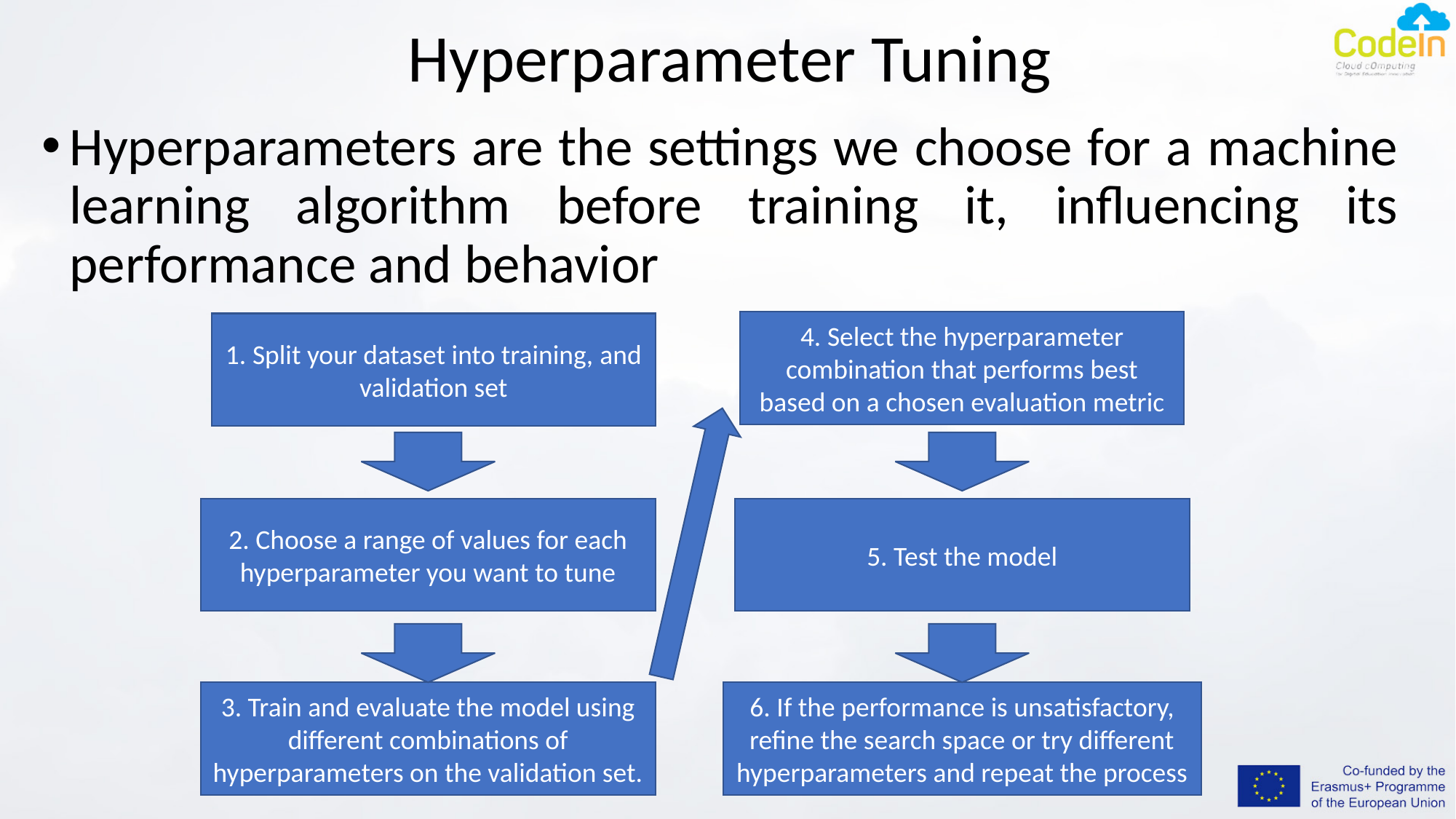

# Hyperparameter Tuning
Hyperparameters are the settings we choose for a machine learning algorithm before training it, influencing its performance and behavior

4. Select the hyperparameter combination that performs best based on a chosen evaluation metric
1. Split your dataset into training, and validation set

2. Choose a range of values for each hyperparameter you want to tune
5. Test the model

3. Train and evaluate the model using different combinations of hyperparameters on the validation set.
6. If the performance is unsatisfactory, refine the search space or try different hyperparameters and repeat the process